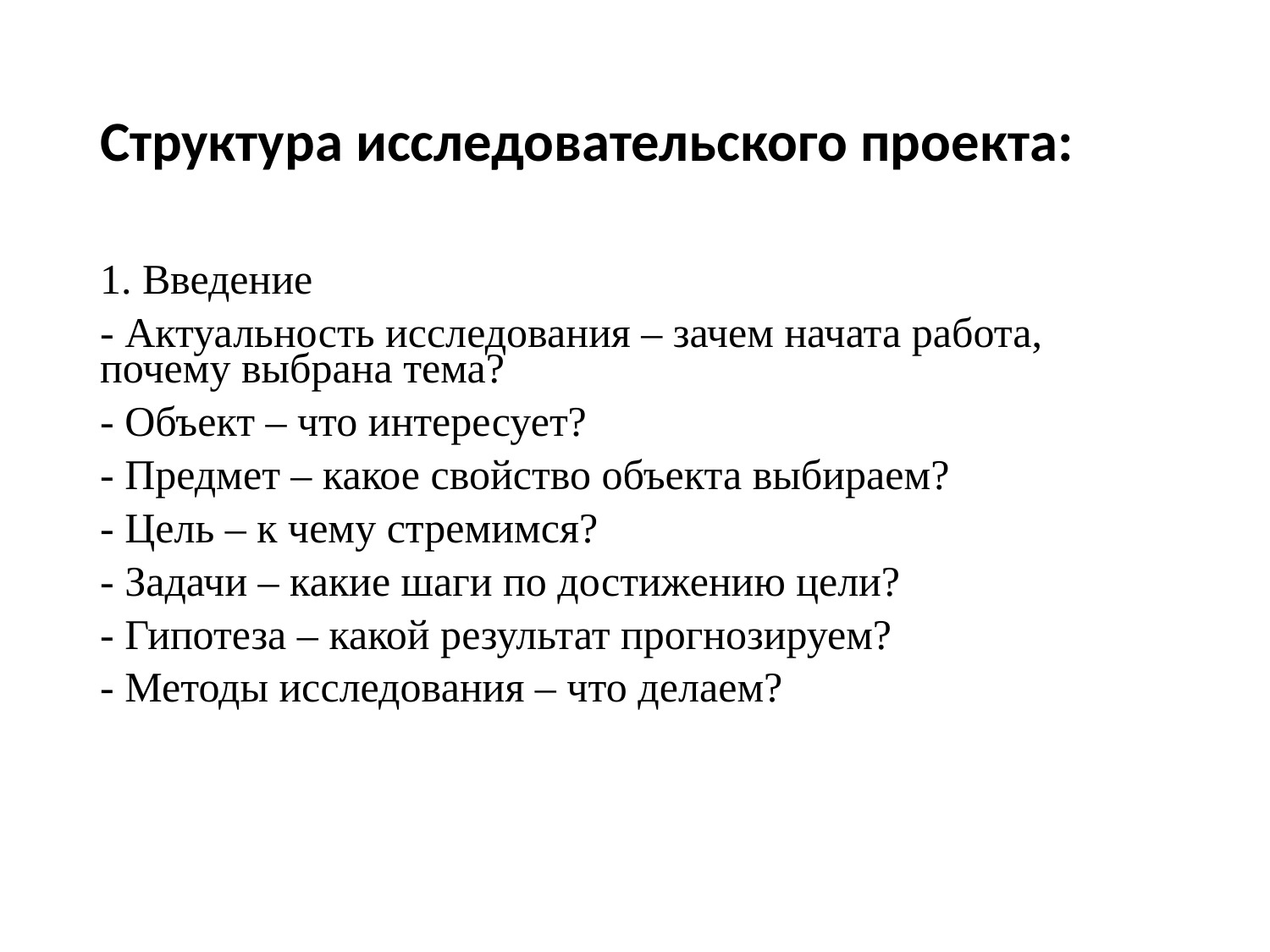

# Структура исследовательского проекта:
1. Введение
- Актуальность исследования – зачем начата работа, почему выбрана тема?
- Объект – что интересует?
- Предмет – какое свойство объекта выбираем?
- Цель – к чему стремимся?
- Задачи – какие шаги по достижению цели?
- Гипотеза – какой результат прогнозируем?
- Методы исследования – что делаем?